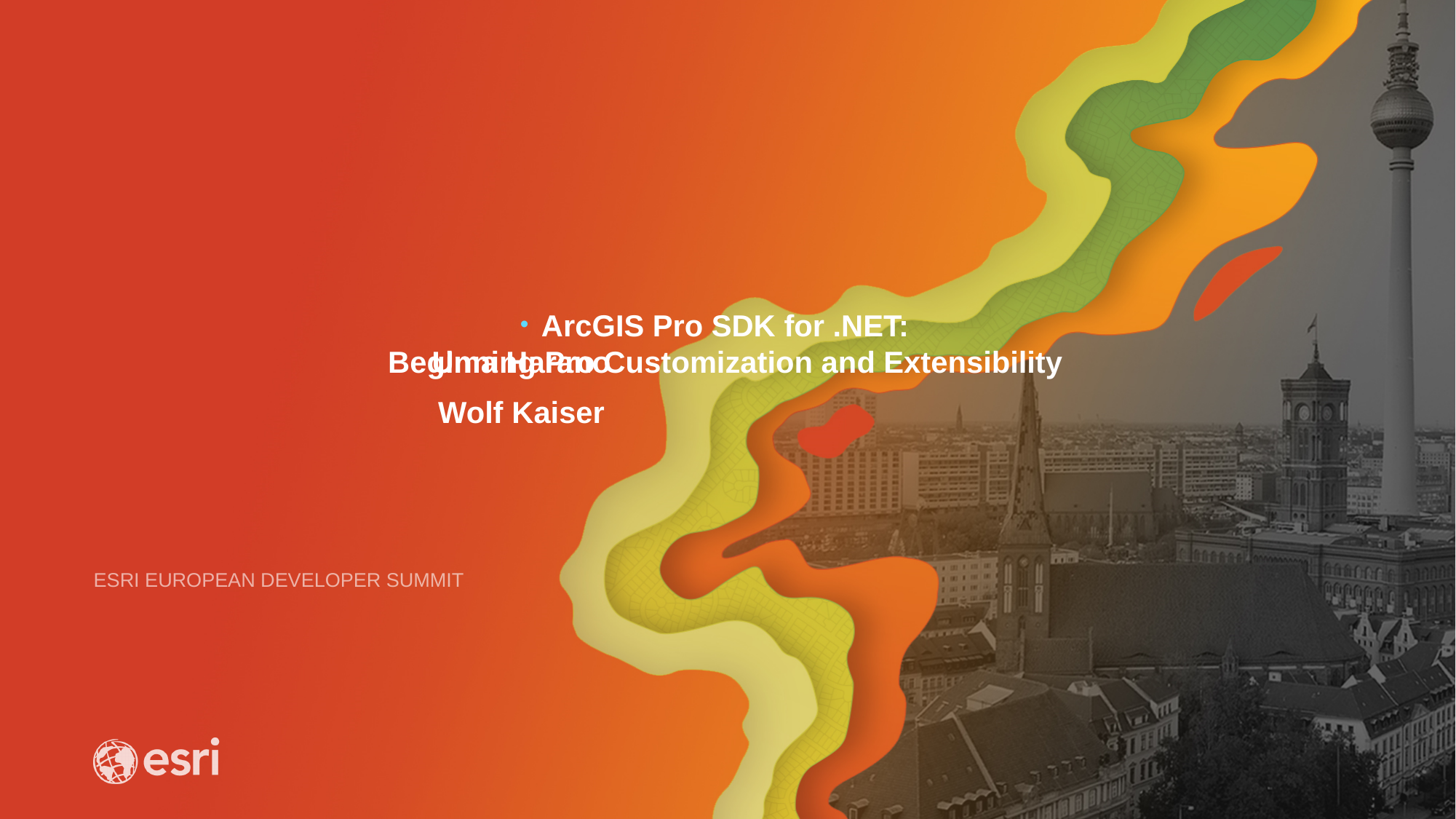

Uma Harano
Wolf Kaiser
ArcGIS Pro SDK for .NET:
Beginning Pro Customization and Extensibility